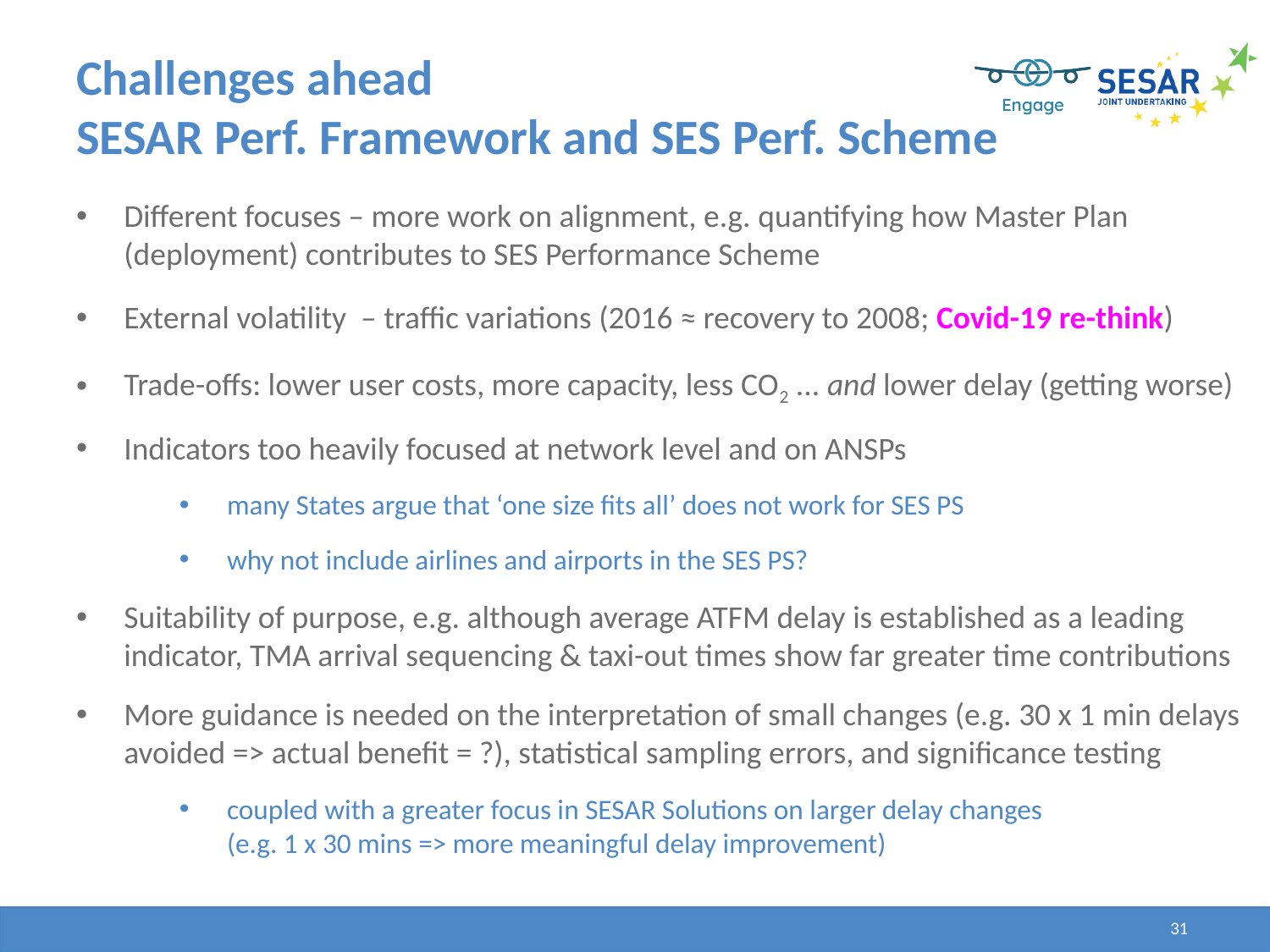

# Challenges ahead SESAR Perf. Framework and SES Perf. Scheme
Different focuses – more work on alignment, e.g. quantifying how Master Plan (deployment) contributes to SES Performance Scheme
External volatility  – traffic variations (2016 ≈ recovery to 2008; Covid-19 re-think)
Trade-offs: lower user costs, more capacity, less CO2 ... and lower delay (getting worse)
Indicators too heavily focused at network level and on ANSPs
many States argue that ‘one size fits all’ does not work for SES PS
why not include airlines and airports in the SES PS?
Suitability of purpose, e.g. although average ATFM delay is established as a leading indicator, TMA arrival sequencing & taxi-out times show far greater time contributions
More guidance is needed on the interpretation of small changes (e.g. 30 x 1 min delays avoided => actual benefit = ?), statistical sampling errors, and significance testing
coupled with a greater focus in SESAR Solutions on larger delay changes
(e.g. 1 x 30 mins => more meaningful delay improvement)

31